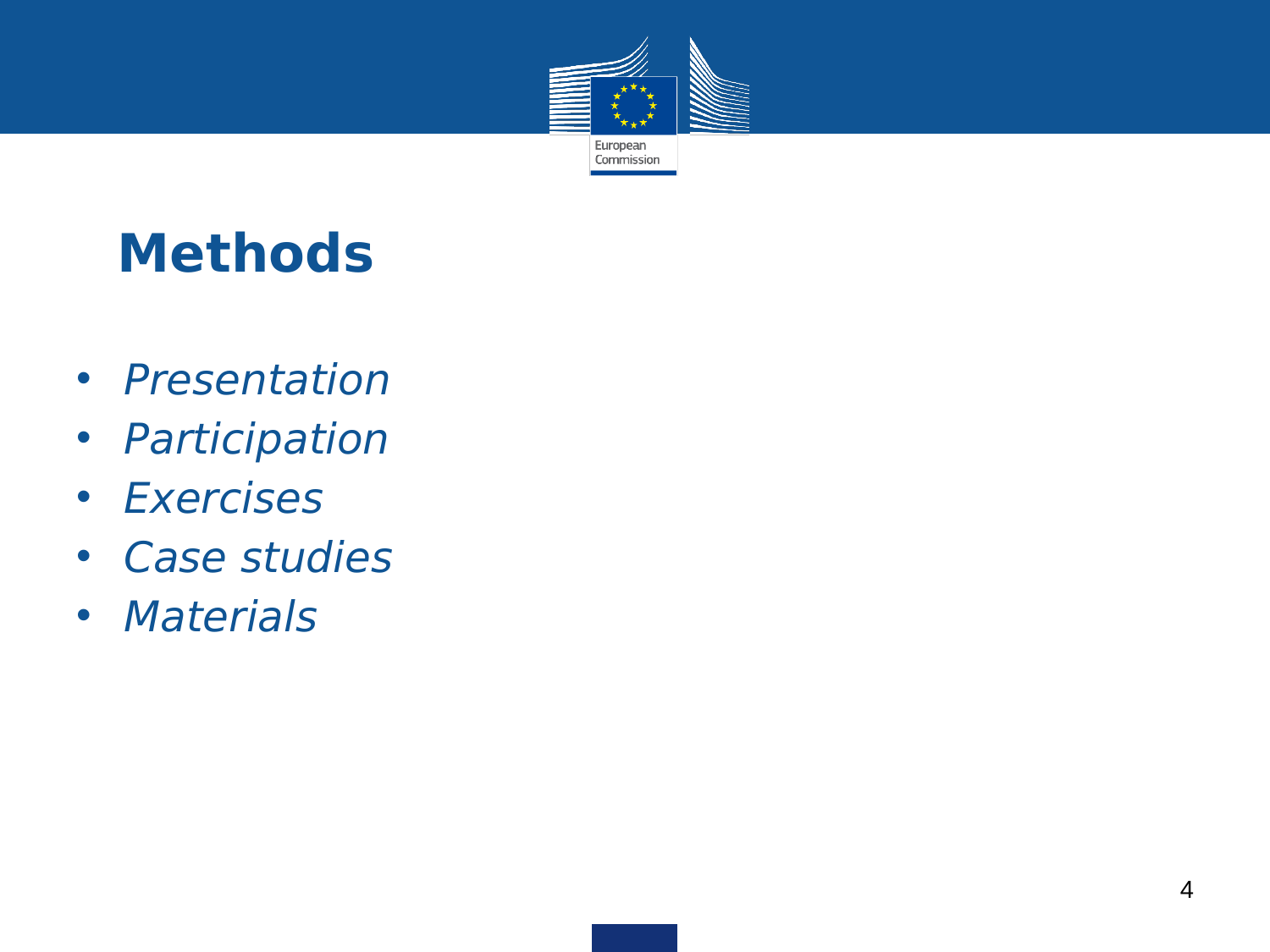

# Methods
Presentation
Participation
Exercises
Case studies
Materials
4